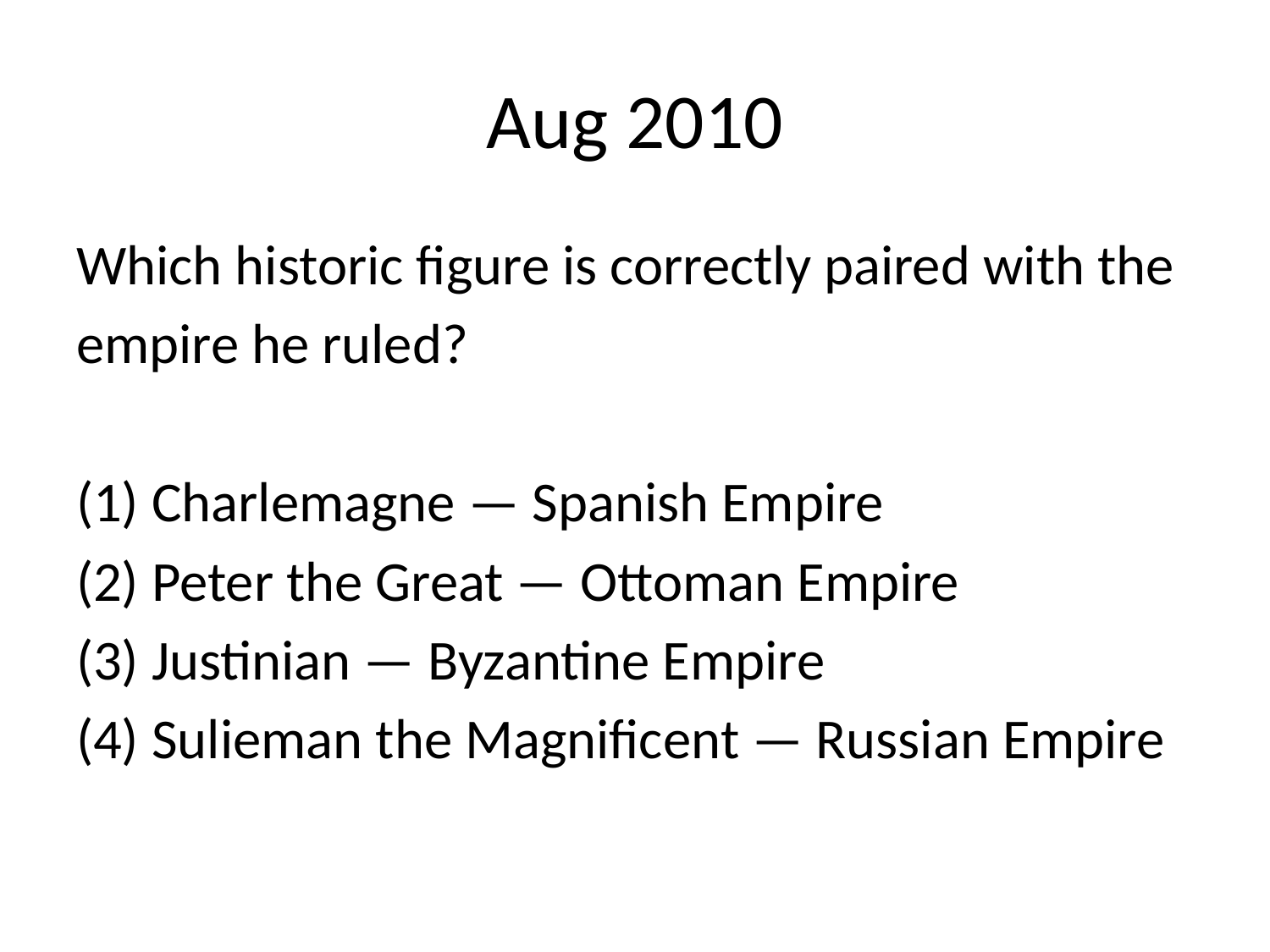

# Aug 2010
Which historic figure is correctly paired with the
empire he ruled?

(1) Charlemagne — Spanish Empire
(2) Peter the Great — Ottoman Empire
(3) Justinian — Byzantine Empire
(4) Sulieman the Magnificent — Russian Empire